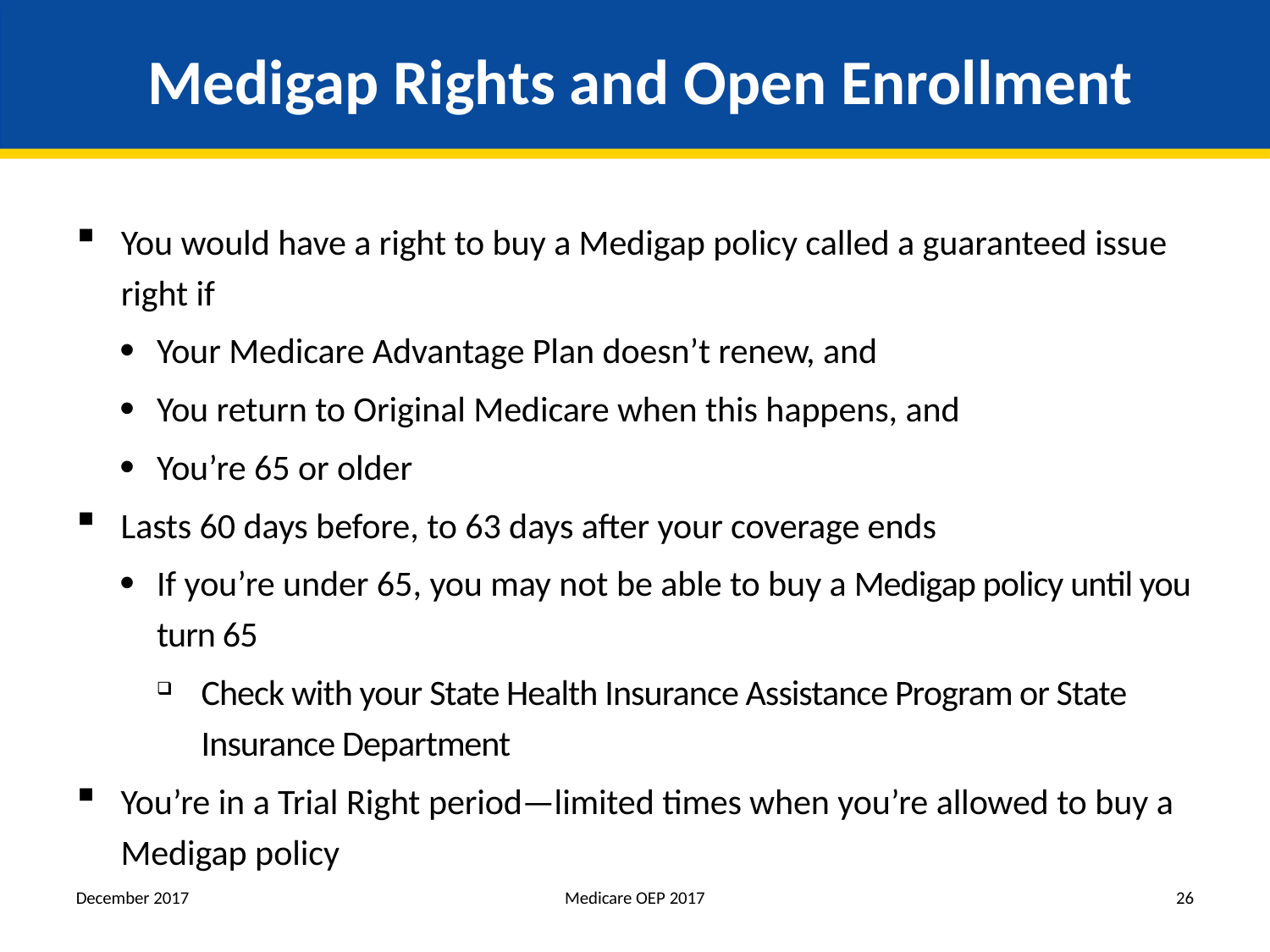

# Medigap Rights and Open Enrollment
You would have a right to buy a Medigap policy called a guaranteed issue right if
Your Medicare Advantage Plan doesn’t renew, and
You return to Original Medicare when this happens, and
You’re 65 or older
Lasts 60 days before, to 63 days after your coverage ends
If you’re under 65, you may not be able to buy a Medigap policy until you turn 65
Check with your State Health Insurance Assistance Program or State Insurance Department
You’re in a Trial Right period—limited times when you’re allowed to buy a Medigap policy

December 2017
Medicare OEP 2017
26